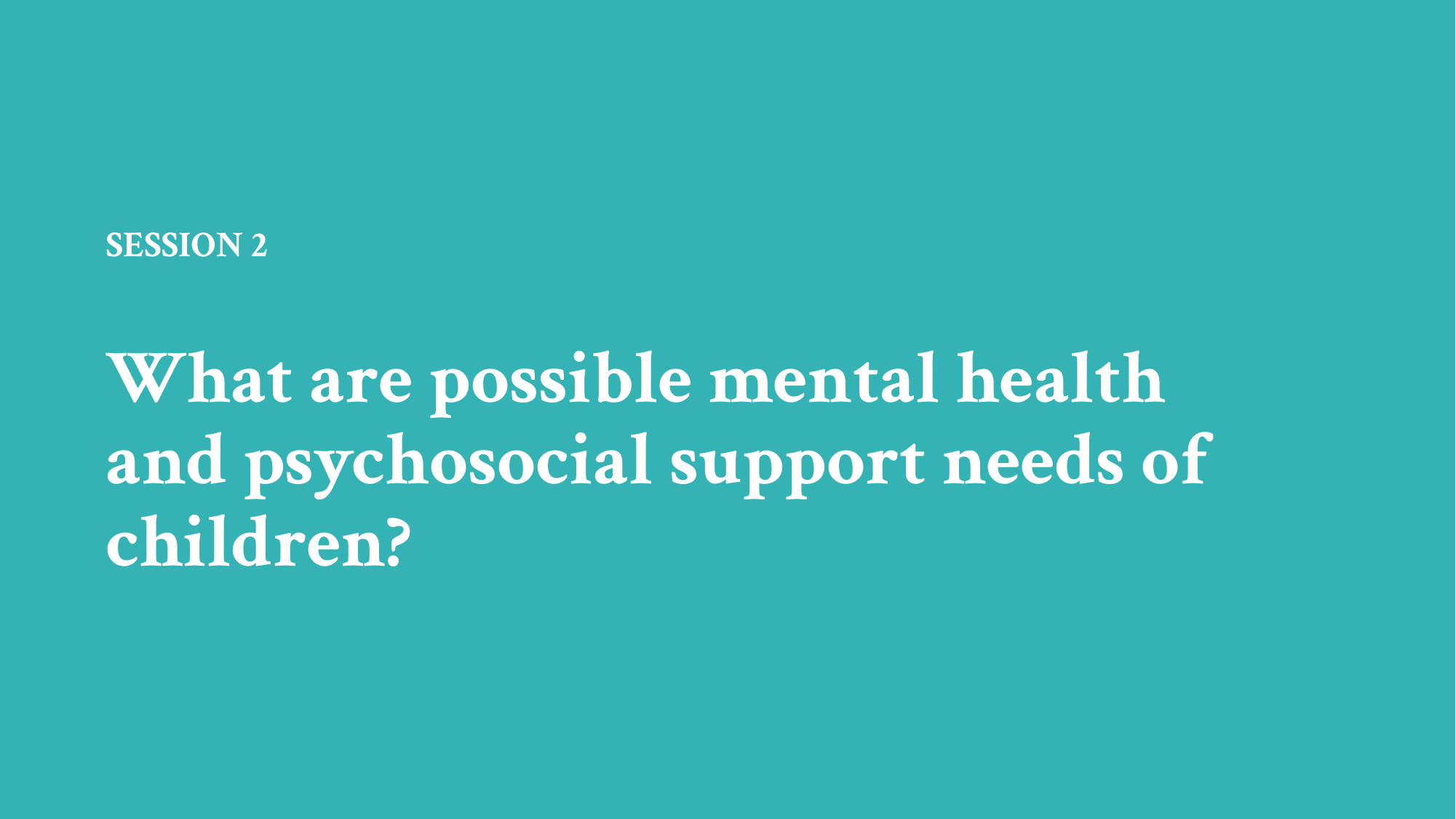

SESSION 2
What are possible mental health and psychosocial support needs of children?